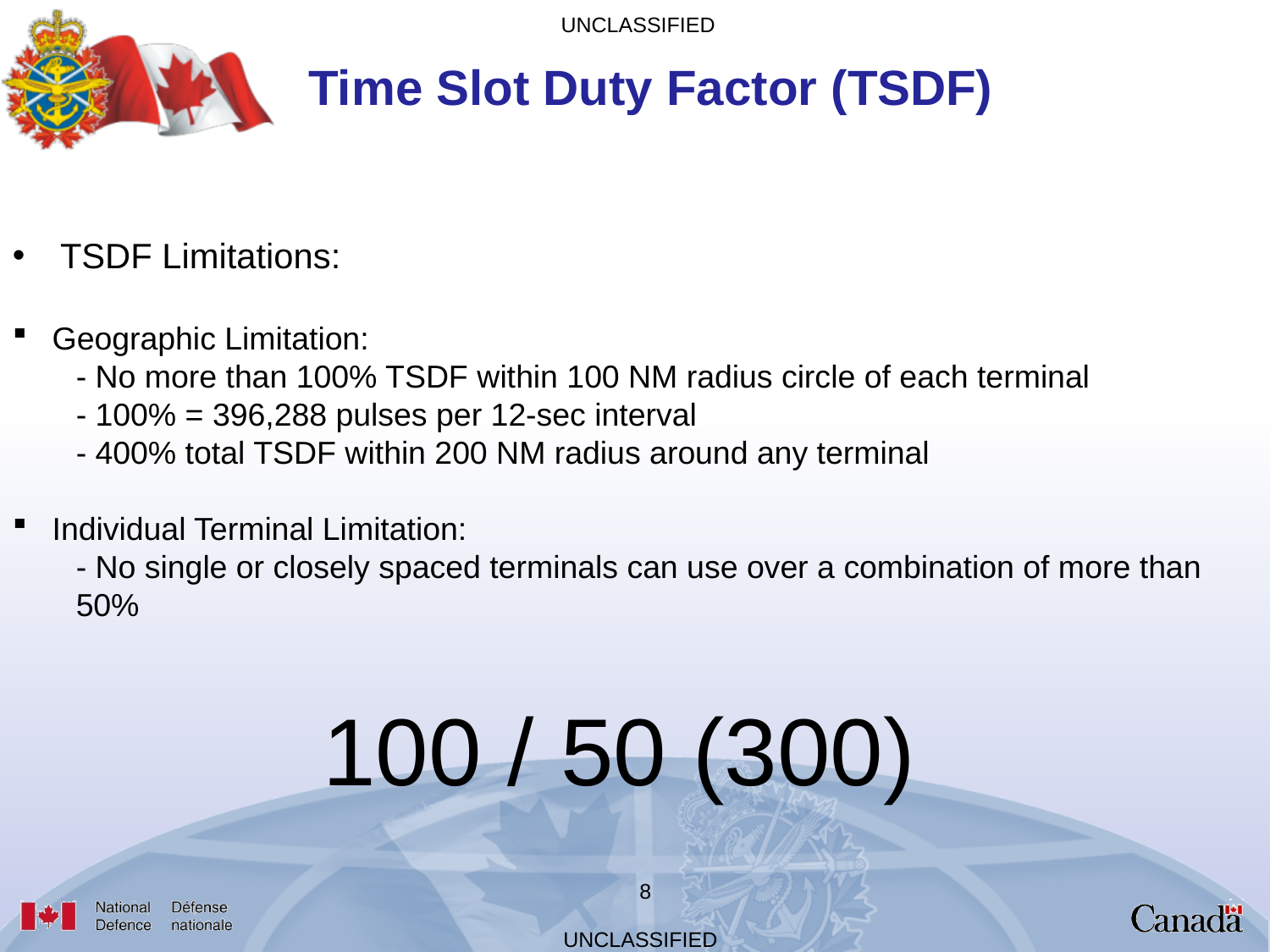

# Time Slot Duty Factor (TSDF)
TSDF Limitations:

Geographic Limitation:
- No more than 100% TSDF within 100 NM radius circle of each terminal
- 100% = 396,288 pulses per 12-sec interval
- 400% total TSDF within 200 NM radius around any terminal

Individual Terminal Limitation:
- No single or closely spaced terminals can use over a combination of more than 50%

100 / 50 (300)